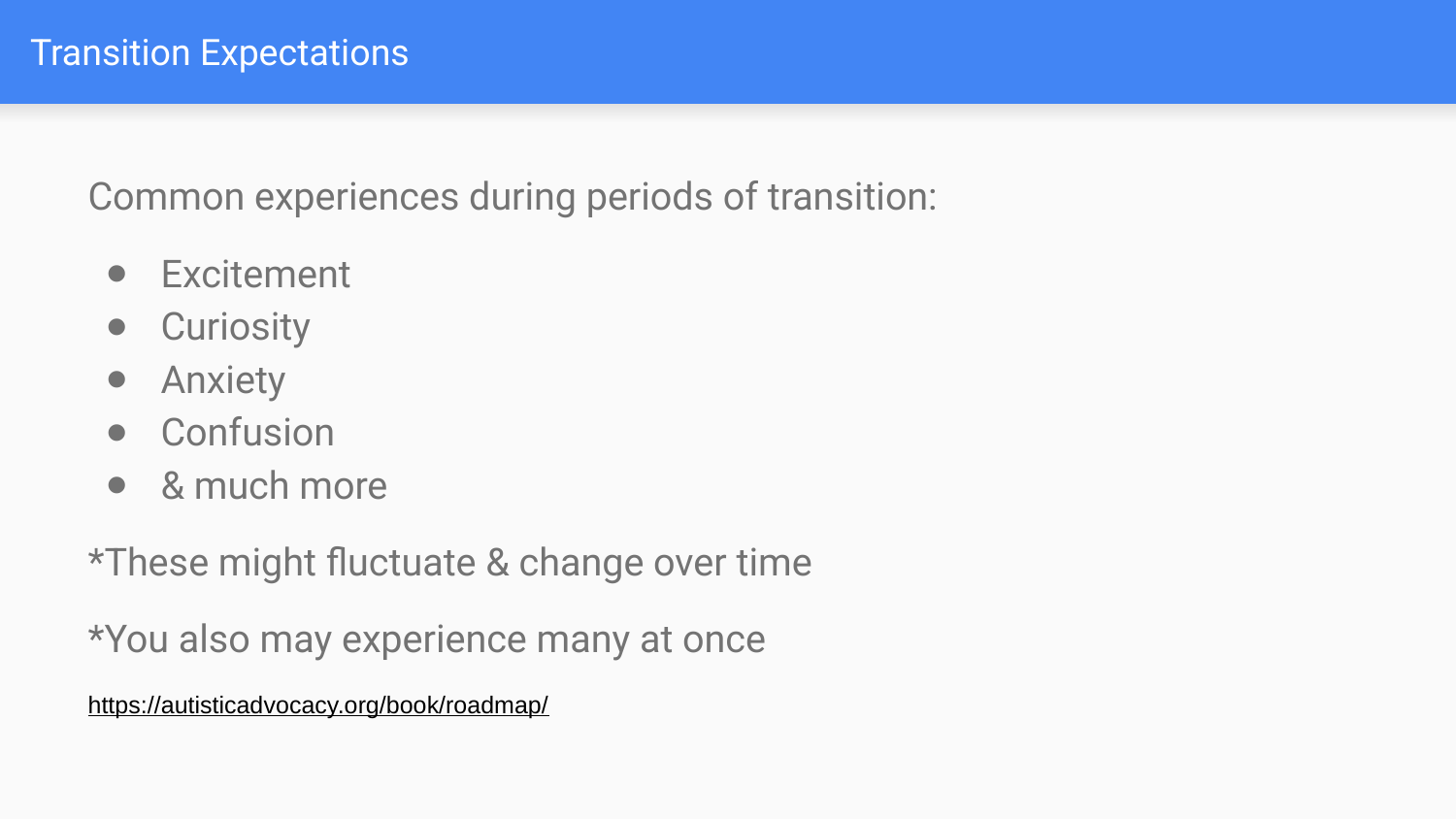

# Transition Expectations
Common experiences during periods of transition:
Excitement
Curiosity
Anxiety
Confusion
& much more
*These might fluctuate & change over time
*You also may experience many at once
https://autisticadvocacy.org/book/roadmap/